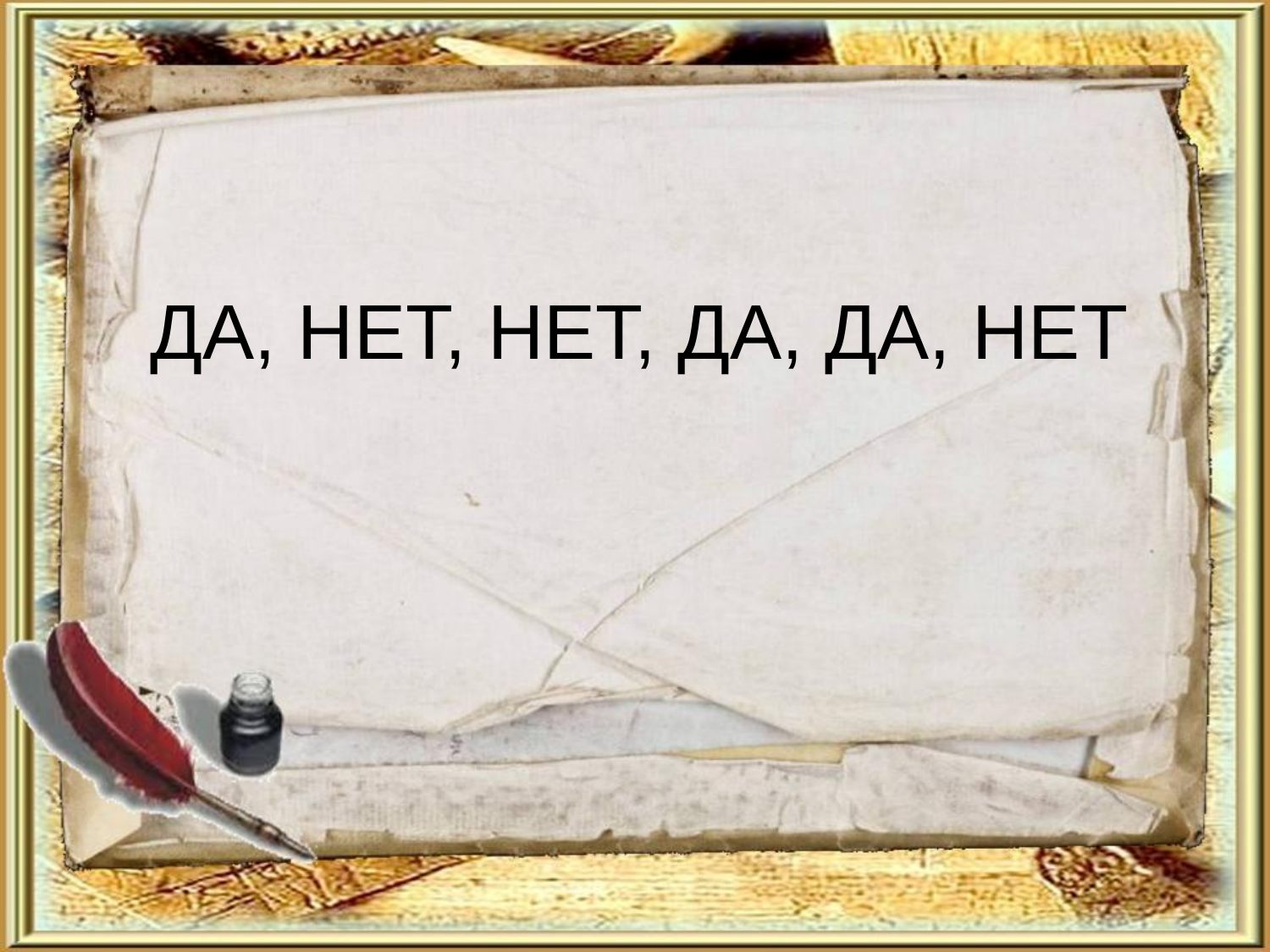

ДА, НЕТ, НЕТ, ДА, ДА, НЕТ
#